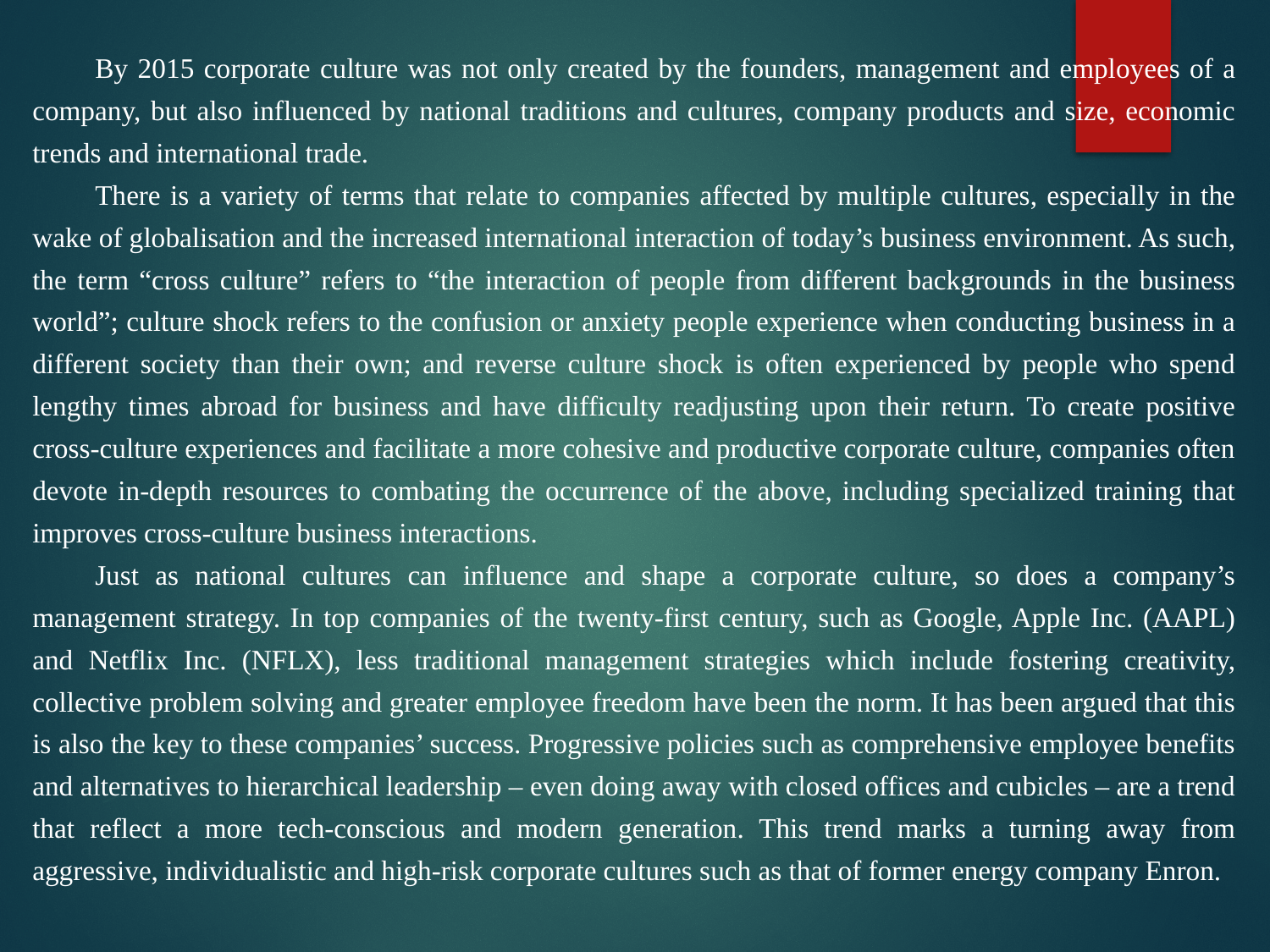

By 2015 corporate culture was not only created by the founders, management and employees of a company, but also influenced by national traditions and cultures, company products and size, economic trends and international trade.
There is a variety of terms that relate to companies affected by multiple cultures, especially in the wake of globalisation and the increased international interaction of today’s business environment. As such, the term “cross culture” refers to “the interaction of people from different backgrounds in the business world”; culture shock refers to the confusion or anxiety people experience when conducting business in a different society than their own; and reverse culture shock is often experienced by people who spend lengthy times abroad for business and have difficulty readjusting upon their return. To create positive cross-culture experiences and facilitate a more cohesive and productive corporate culture, companies often devote in-depth resources to combating the occurrence of the above, including specialized training that improves cross-culture business interactions.
Just as national cultures can influence and shape a corporate culture, so does a company’s management strategy. In top companies of the twenty-first century, such as Google, Apple Inc. (AAPL) and Netflix Inc. (NFLX), less traditional management strategies which include fostering creativity, collective problem solving and greater employee freedom have been the norm. It has been argued that this is also the key to these companies’ success. Progressive policies such as comprehensive employee benefits and alternatives to hierarchical leadership – even doing away with closed offices and cubicles – are a trend that reflect a more tech-conscious and modern generation. This trend marks a turning away from aggressive, individualistic and high-risk corporate cultures such as that of former energy company Enron.